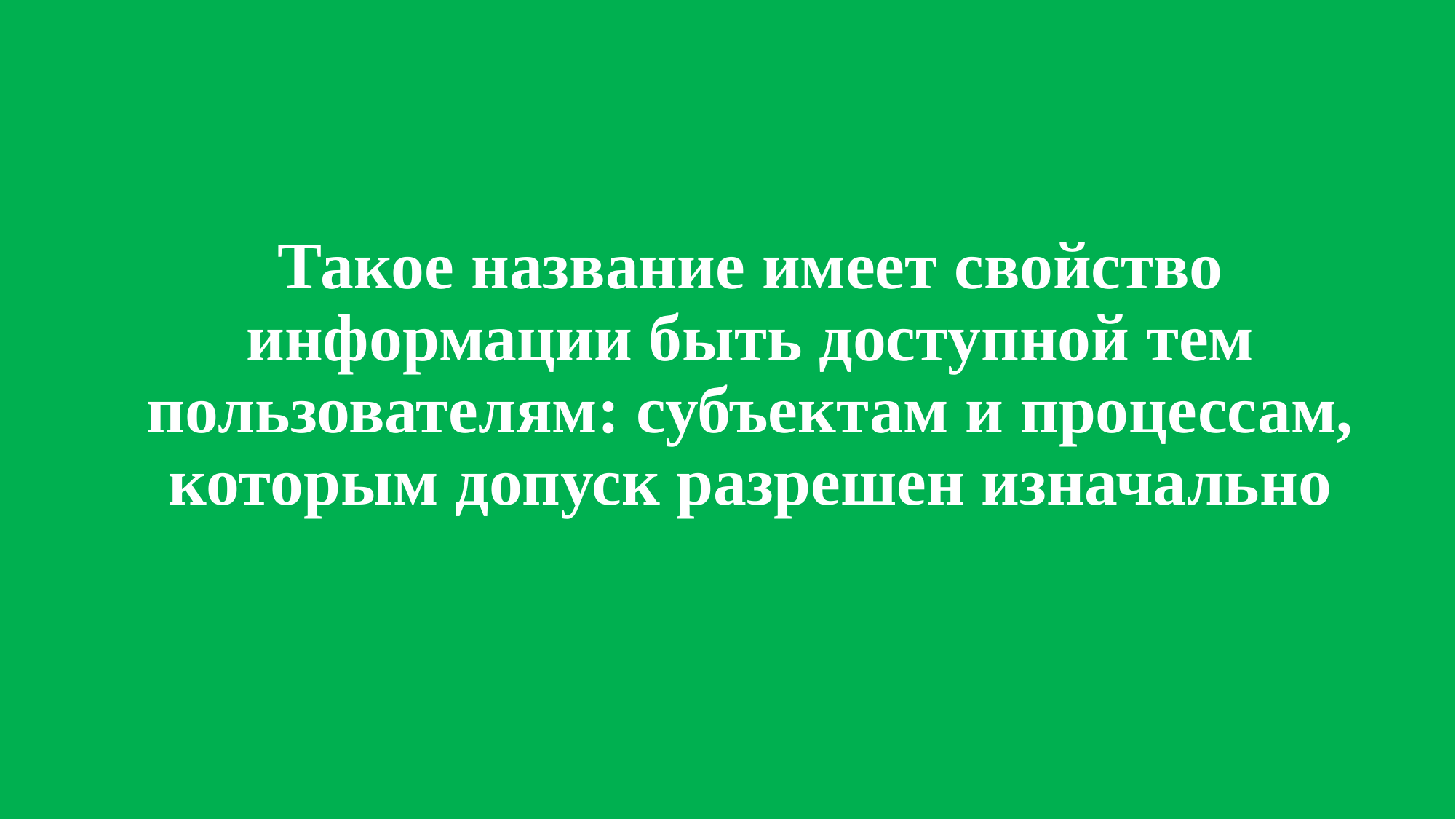

# Такое название имеет свойство информации быть доступной тем пользователям: субъектам и процессам, которым допуск разрешен изначально